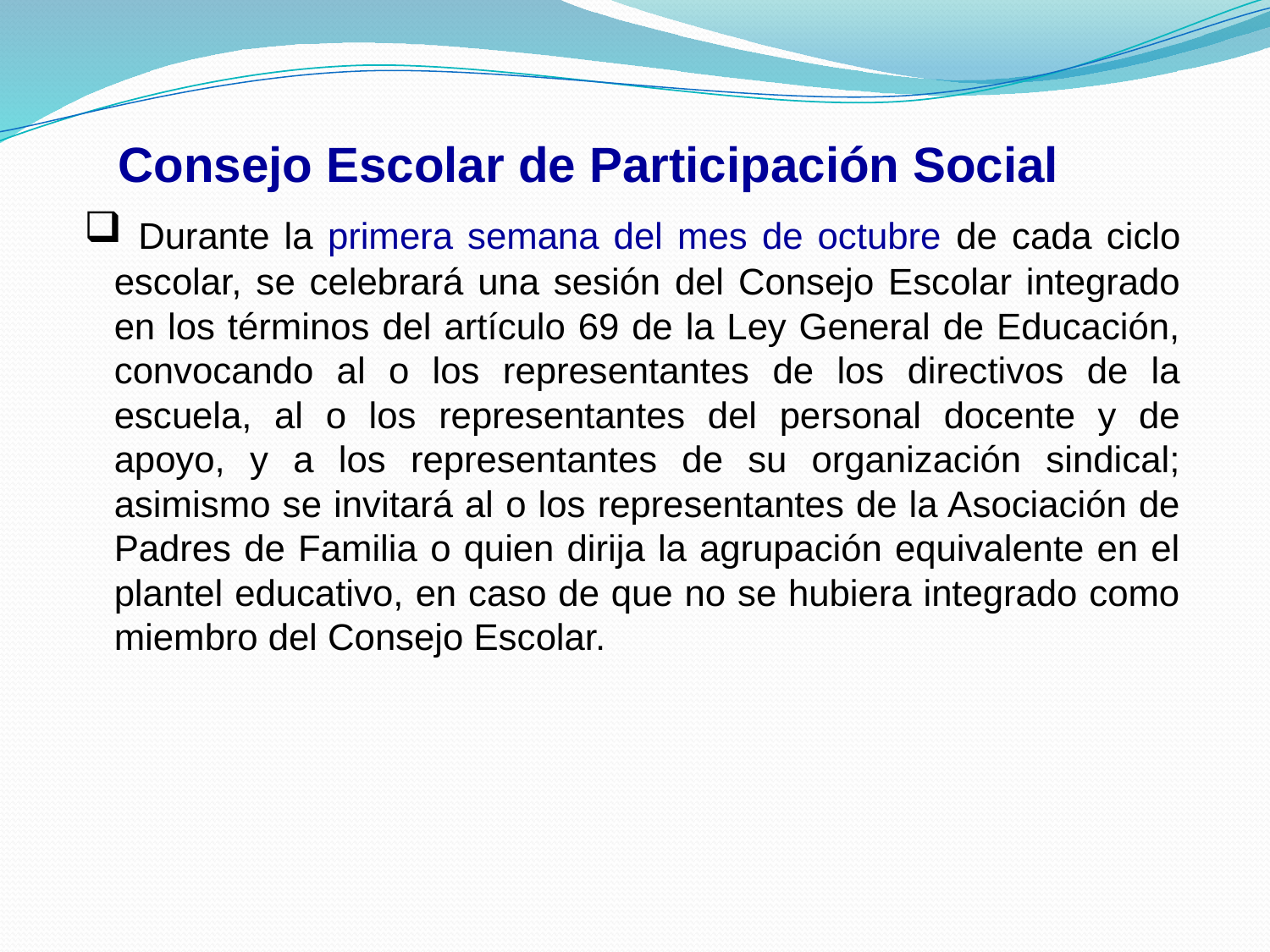

Consejo Escolar de Participación Social
 Durante la primera semana del mes de octubre de cada ciclo escolar, se celebrará una sesión del Consejo Escolar integrado en los términos del artículo 69 de la Ley General de Educación, convocando al o los representantes de los directivos de la escuela, al o los representantes del personal docente y de apoyo, y a los representantes de su organización sindical; asimismo se invitará al o los representantes de la Asociación de Padres de Familia o quien dirija la agrupación equivalente en el plantel educativo, en caso de que no se hubiera integrado como miembro del Consejo Escolar.